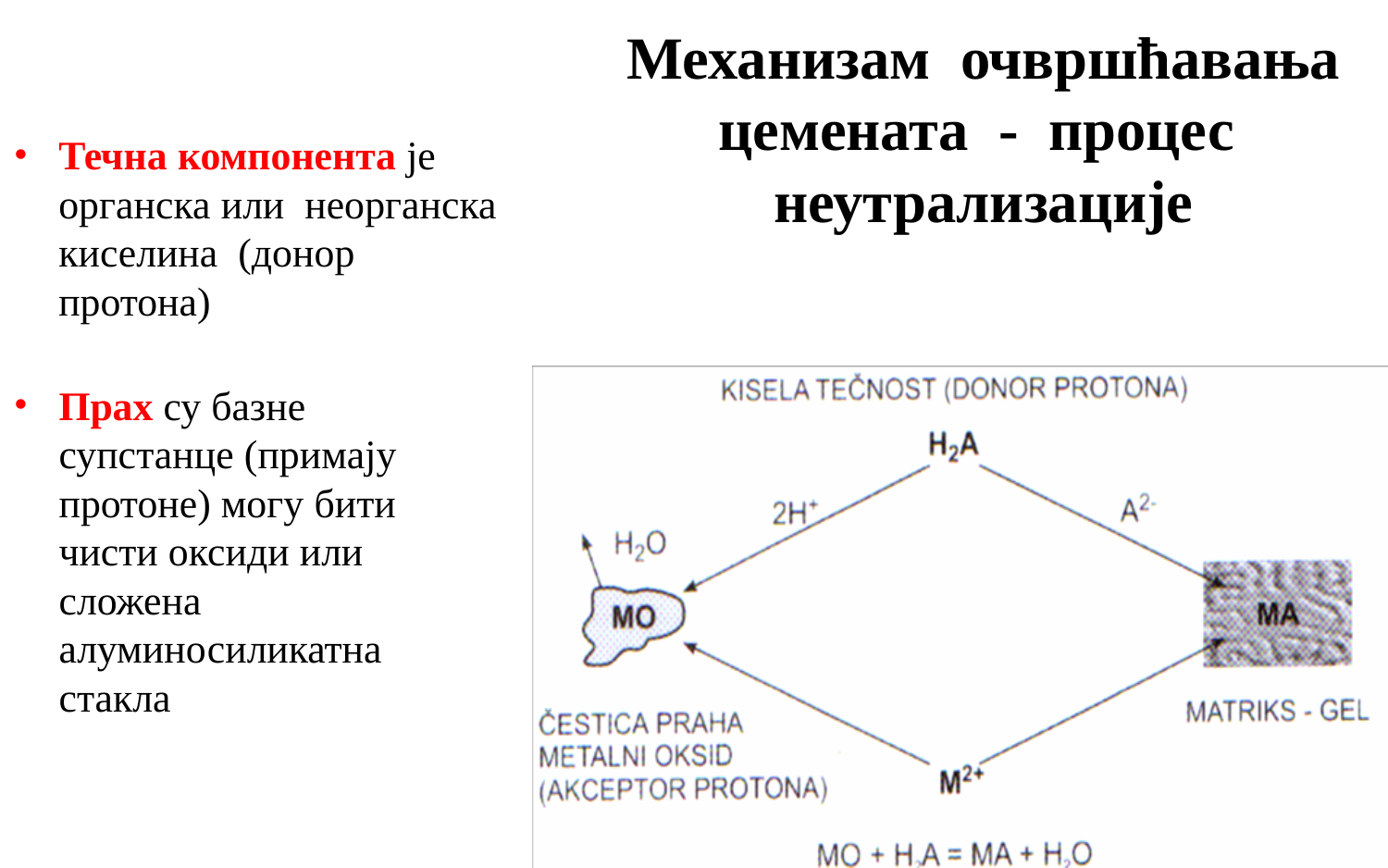

# Механизам  очвршћавања цемената  -  процес  неутрализације
Течна компонента је  органска или  неорганска киселина  (донор протона)

Прах су базне  супстанце (примају  протоне) могу бити  чисти оксиди или  сложена  алуминосиликатна  стакла